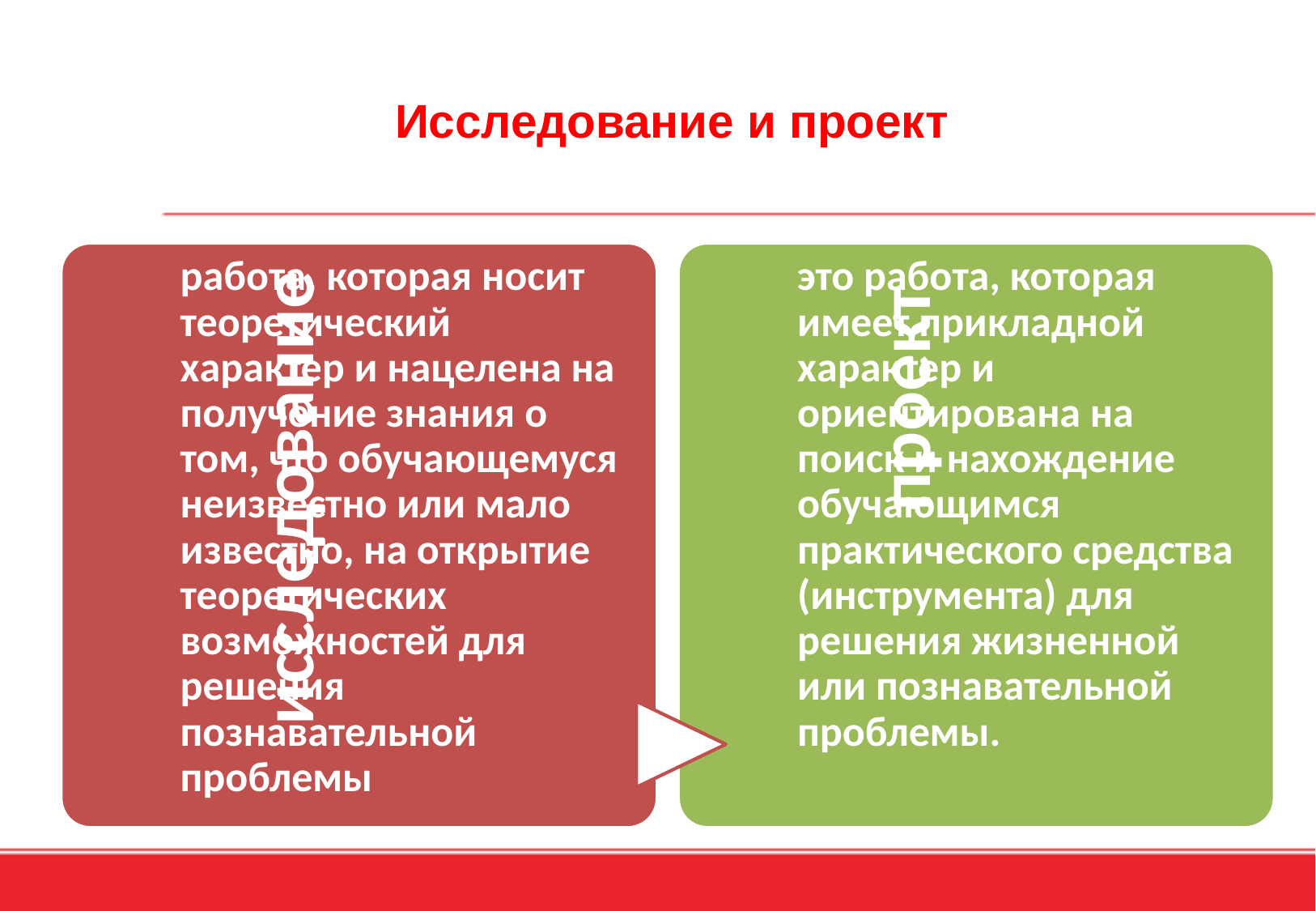

# Исследование и проект
исследование
работа, которая носит теоретический характер и нацелена на получение знания о том, что обучающемуся неизвестно или мало известно, на открытие теоретических возможностей для решения познавательной проблемы
проект
это работа, которая имеет прикладной характер и ориентирована на поиск и нахождение обучающимся практического средства (инструмента) для решения жизненной или познавательной проблемы.